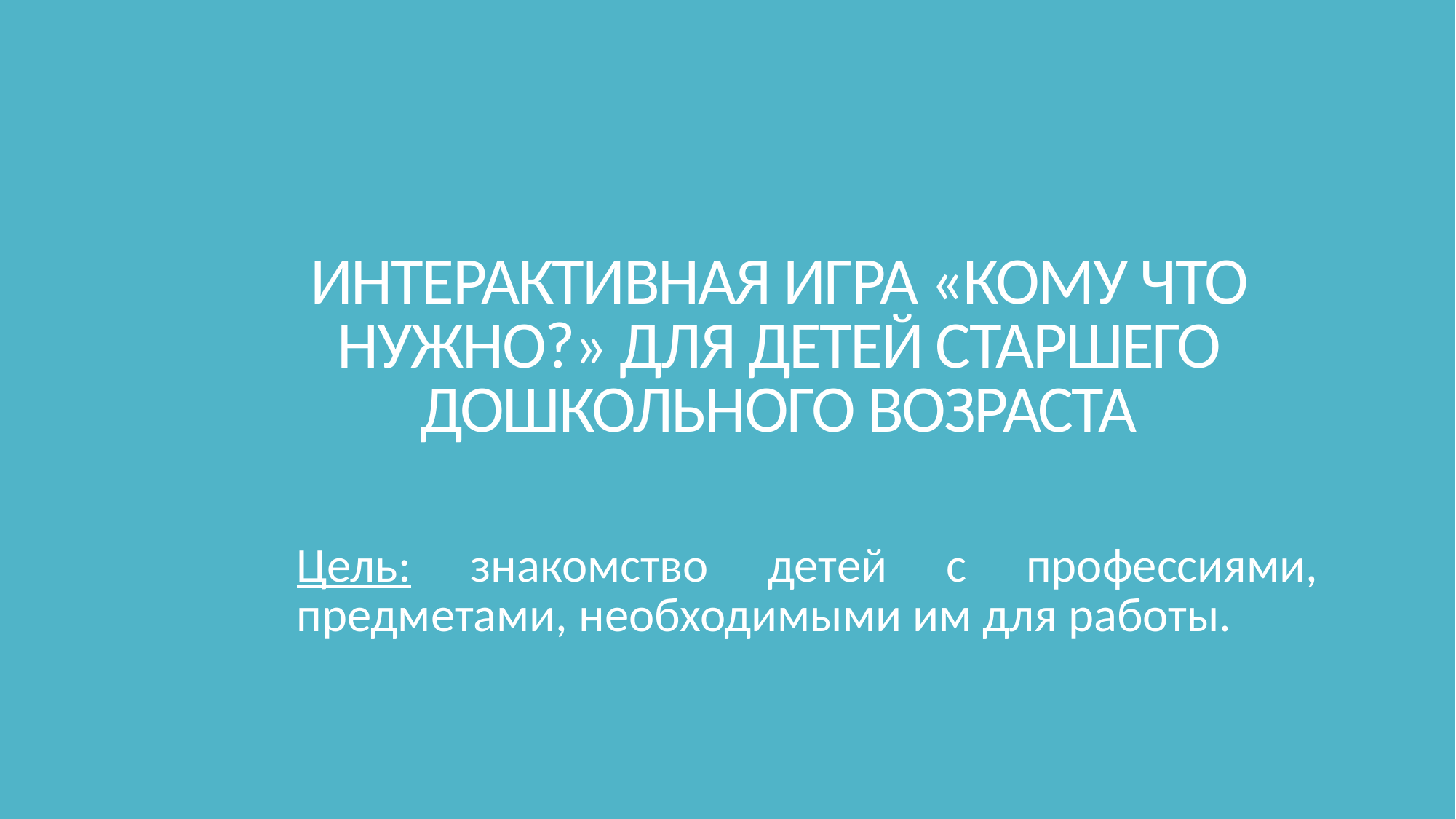

# ИНТЕРАКТИВНАЯ ИГРА «КОМУ ЧТО НУЖНО?» ДЛЯ ДЕТЕЙ СТАРШЕГО ДОШКОЛЬНОГО ВОЗРАСТА
Цель: знакомство детей с профессиями, предметами, необходимыми им для работы.